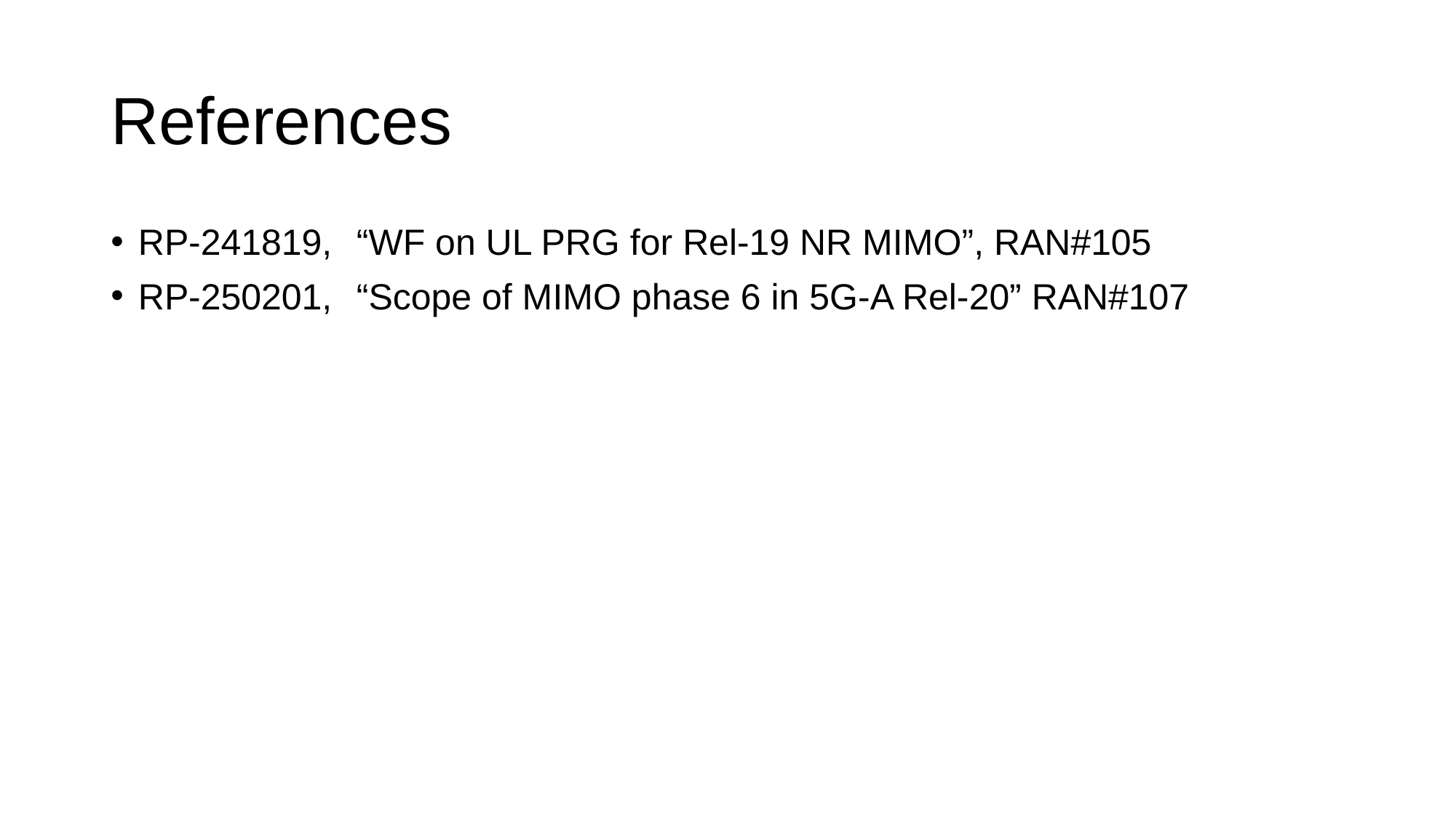

# References
RP-241819,	“WF on UL PRG for Rel-19 NR MIMO”, RAN#105
RP-250201,	“Scope of MIMO phase 6 in 5G-A Rel-20” RAN#107